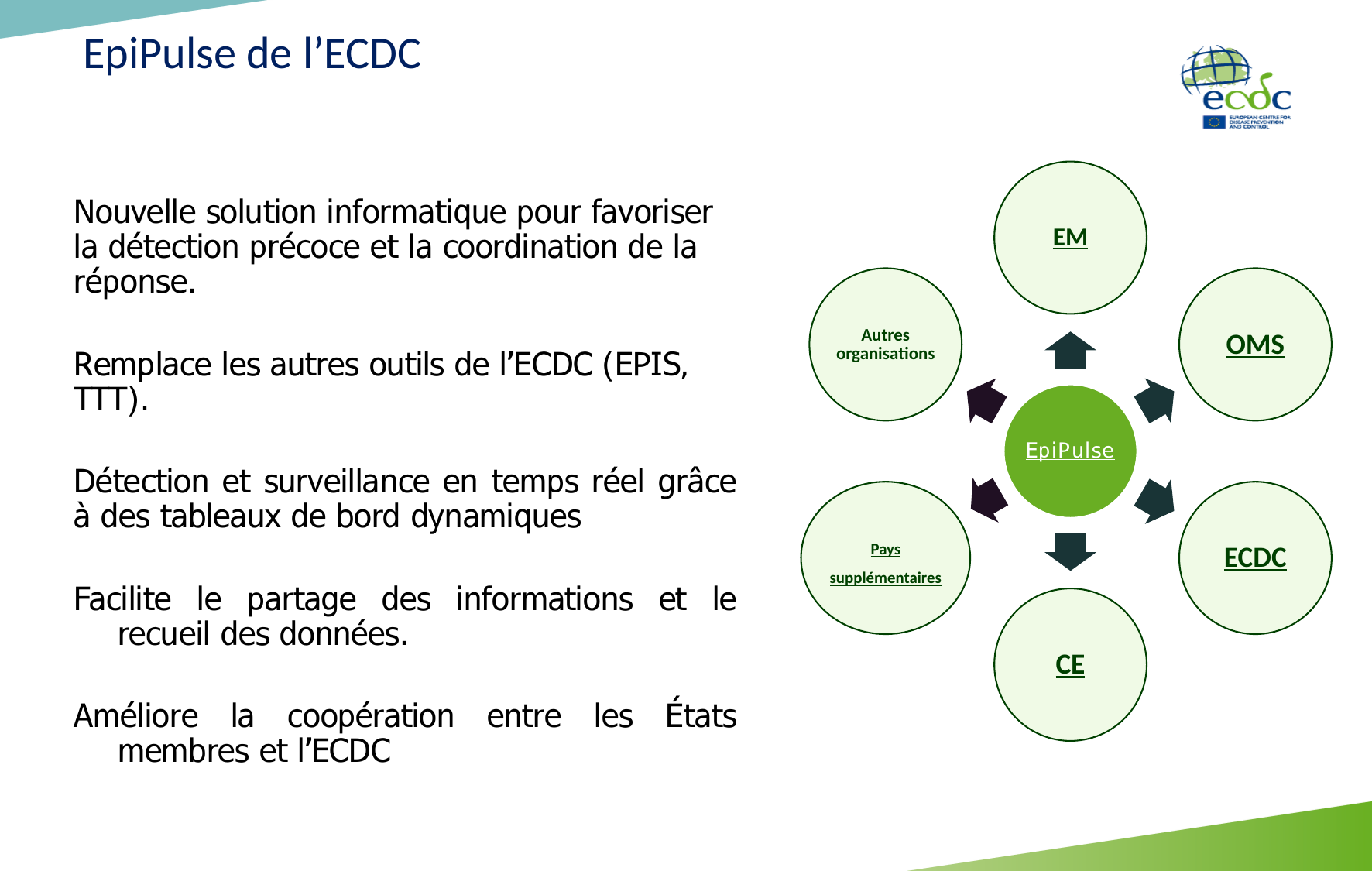

EpiPulse de l’ECDC
EpiPulse

EM

OMS

ECDC

CE

Pays supplémentaires

Autres organisations
Nouvelle solution informatique pour favoriser la détection précoce et la coordination de la réponse.

Remplace les autres outils de l’ECDC (EPIS, TTT).

Détection et surveillance en temps réel grâce à des tableaux de bord dynamiques

Facilite le partage des informations et le recueil des données.

Améliore la coopération entre les États membres et l’ECDC